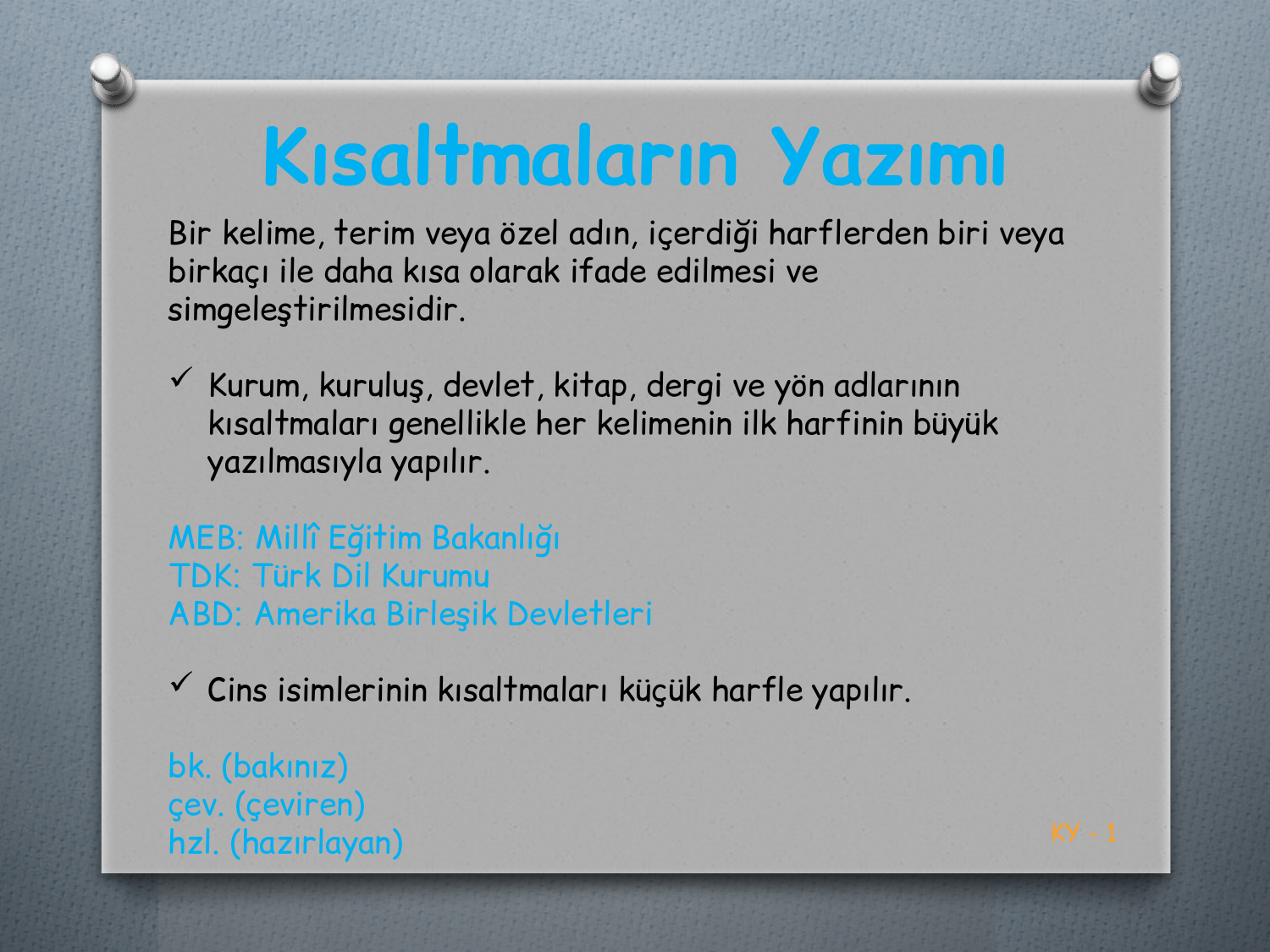

# Kısaltmaların Yazımı
Bir kelime, terim veya özel adın, içerdiği harflerden biri veya birkaçı ile daha kısa olarak ifade edilmesi ve simgeleştirilmesidir.

Kurum, kuruluş, devlet, kitap, dergi ve yön adlarının kısaltmaları genellikle her kelimenin ilk harfinin büyük yazılmasıyla yapılır.

MEB: Millî Eğitim Bakanlığı
TDK: Türk Dil Kurumu
ABD: Amerika Birleşik Devletleri

Cins isimlerinin kısaltmaları küçük harfle yapılır.

bk. (bakınız)
çev. (çeviren)
hzl. (hazırlayan)
KY - 1